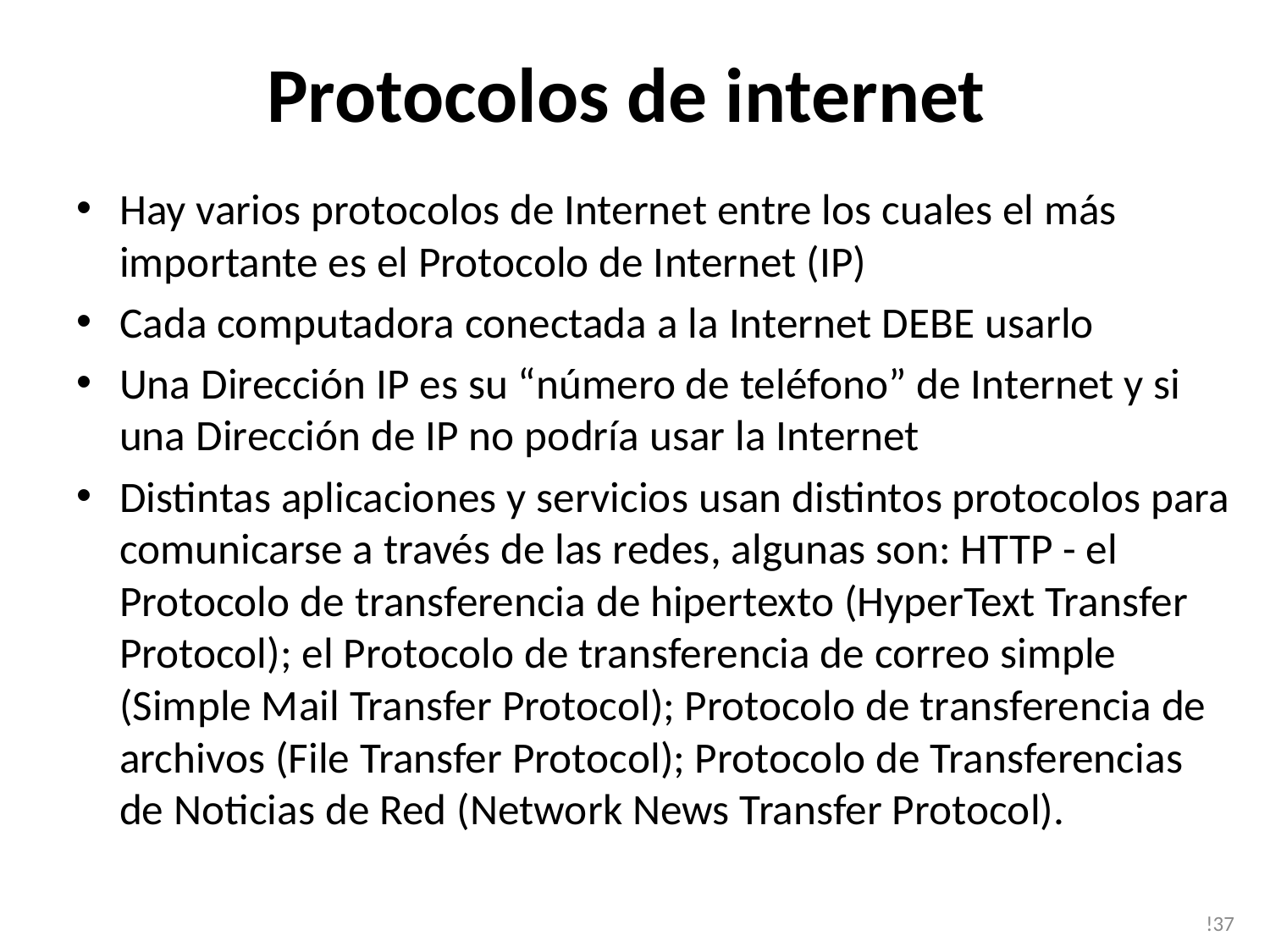

# Protocolos de internet
Hay varios protocolos de Internet entre los cuales el más importante es el Protocolo de Internet (IP)
Cada computadora conectada a la Internet DEBE usarlo
Una Dirección IP es su “número de teléfono” de Internet y si una Dirección de IP no podría usar la Internet
Distintas aplicaciones y servicios usan distintos protocolos para comunicarse a través de las redes, algunas son: HTTP - el Protocolo de transferencia de hipertexto (HyperText Transfer Protocol); el Protocolo de transferencia de correo simple (Simple Mail Transfer Protocol); Protocolo de transferencia de archivos (File Transfer Protocol); Protocolo de Transferencias de Noticias de Red (Network News Transfer Protocol).

!37